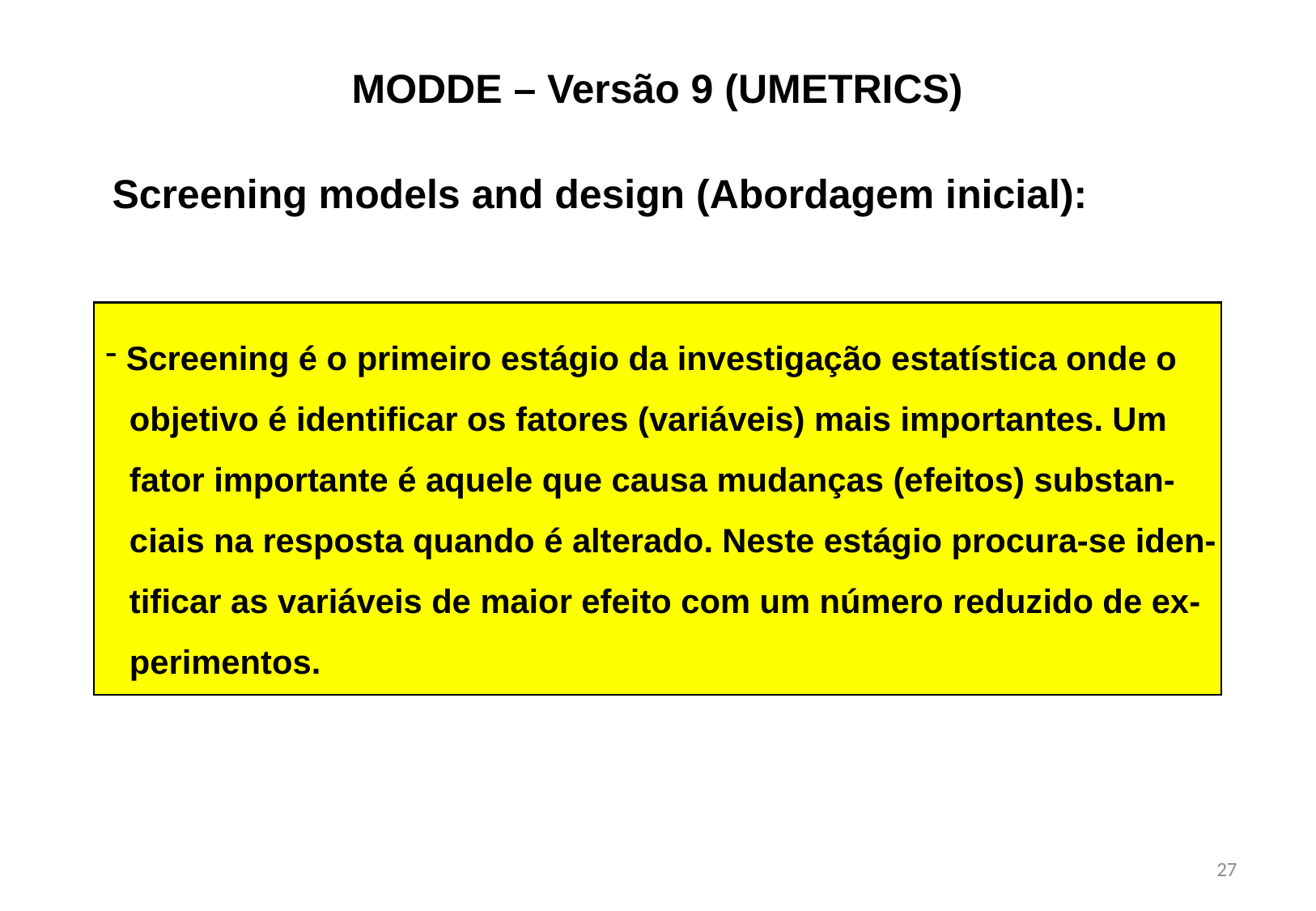

MODDE – Versão 9 (UMETRICS)
Screening models and design (Abordagem inicial):
 Screening é o primeiro estágio da investigação estatística onde o
objetivo é identificar os fatores (variáveis) mais importantes. Um
fator importante é aquele que causa mudanças (efeitos) substan-
ciais na resposta quando é alterado. Neste estágio procura-se iden-
tificar as variáveis de maior efeito com um número reduzido de ex-
perimentos.
27